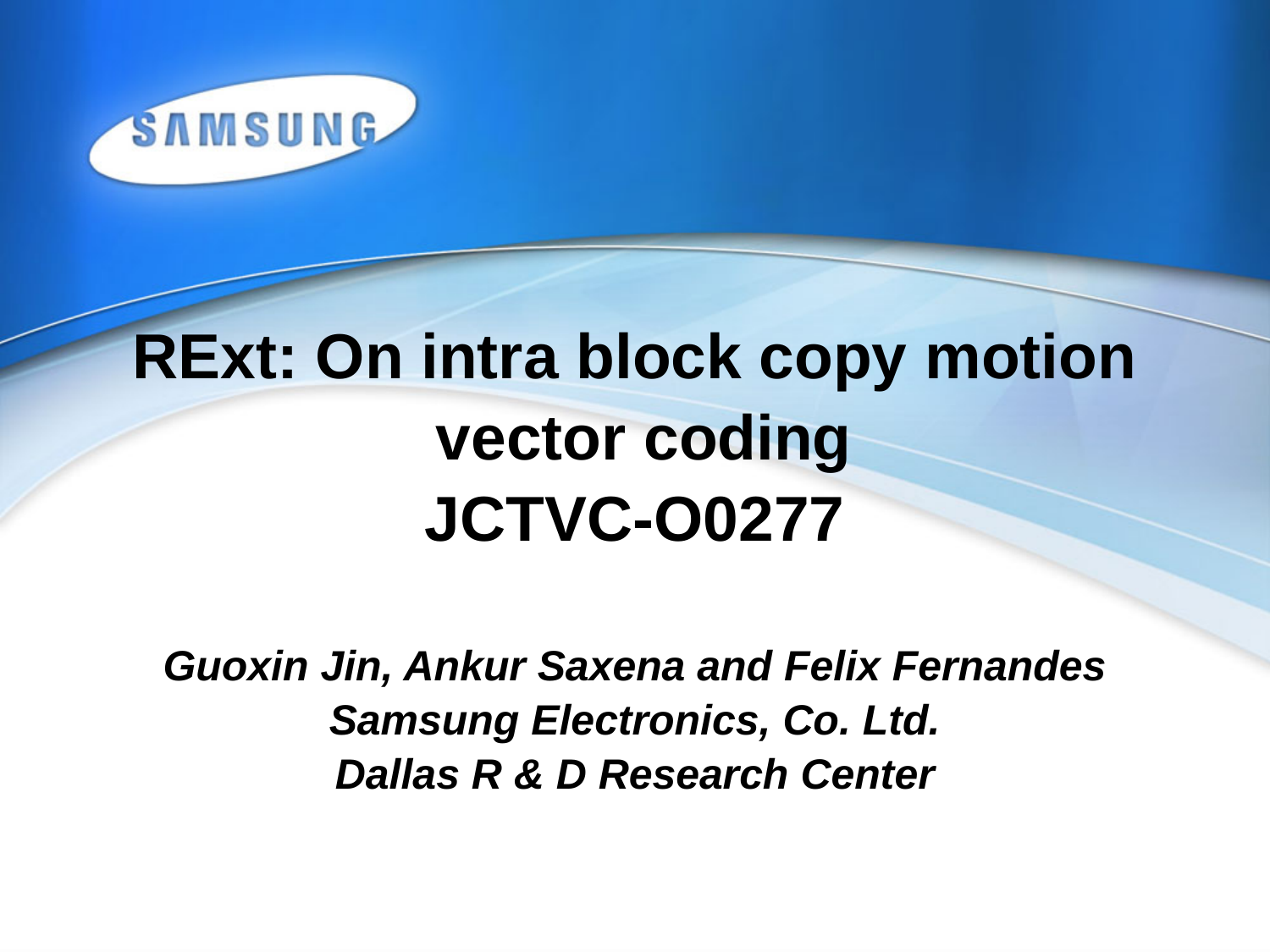

RExt: On intra block copy motion
 vector coding
JCTVC-O0277

Guoxin Jin, Ankur Saxena and Felix Fernandes
Samsung Electronics, Co. Ltd.
Dallas R & D Research Center